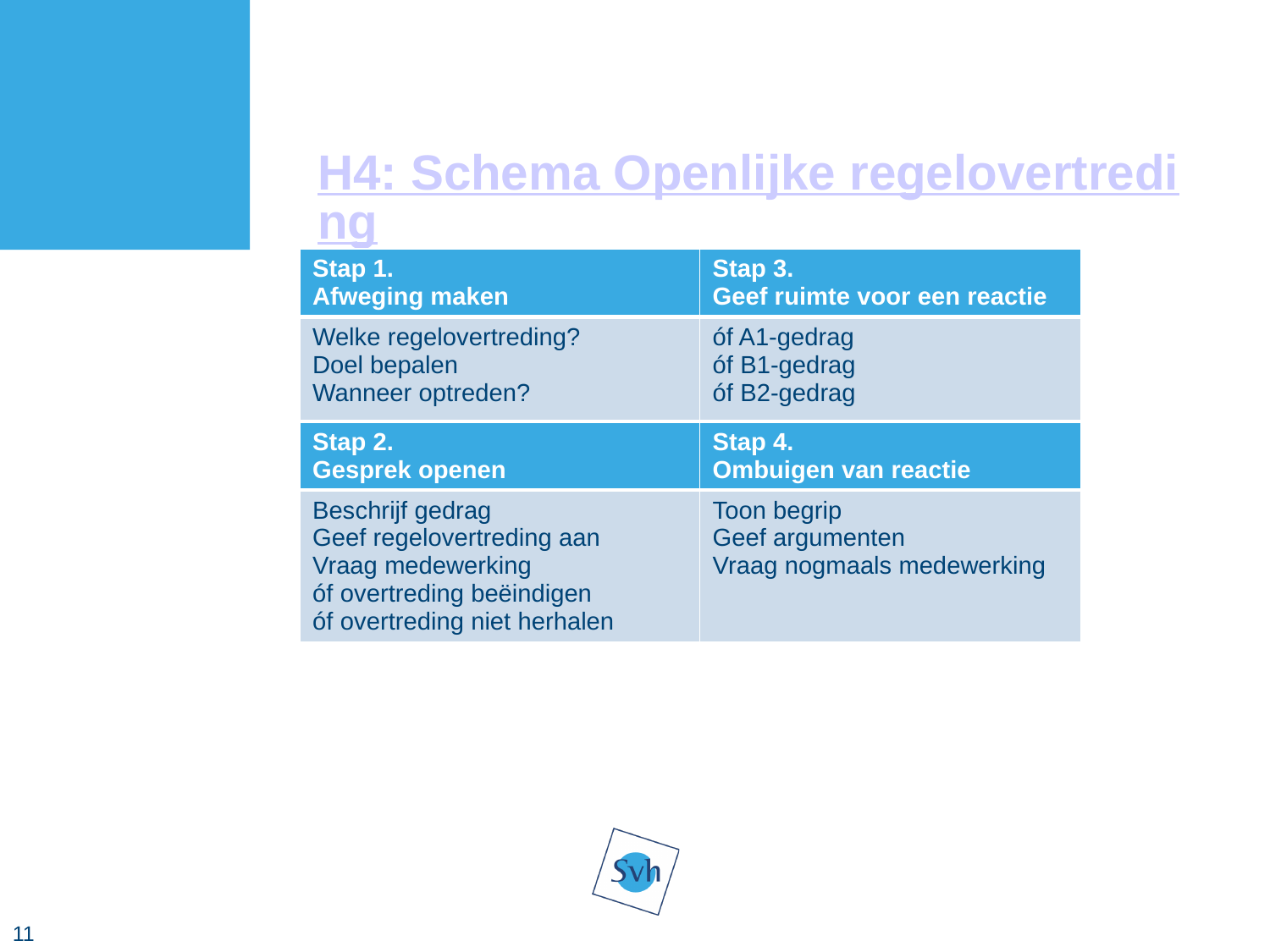

# H4: Schema Openlijke regelovertreding
| Stap 1. Afweging maken | Stap 3. Geef ruimte voor een reactie |
| --- | --- |
| Welke regelovertreding? Doel bepalen Wanneer optreden? | óf A1-gedrag óf B1-gedrag óf B2-gedrag |
| Stap 2. Gesprek openen | Stap 4. Ombuigen van reactie |
| Beschrijf gedrag Geef regelovertreding aan Vraag medewerking óf overtreding beëindigen óf overtreding niet herhalen | Toon begrip Geef argumenten Vraag nogmaals medewerking |